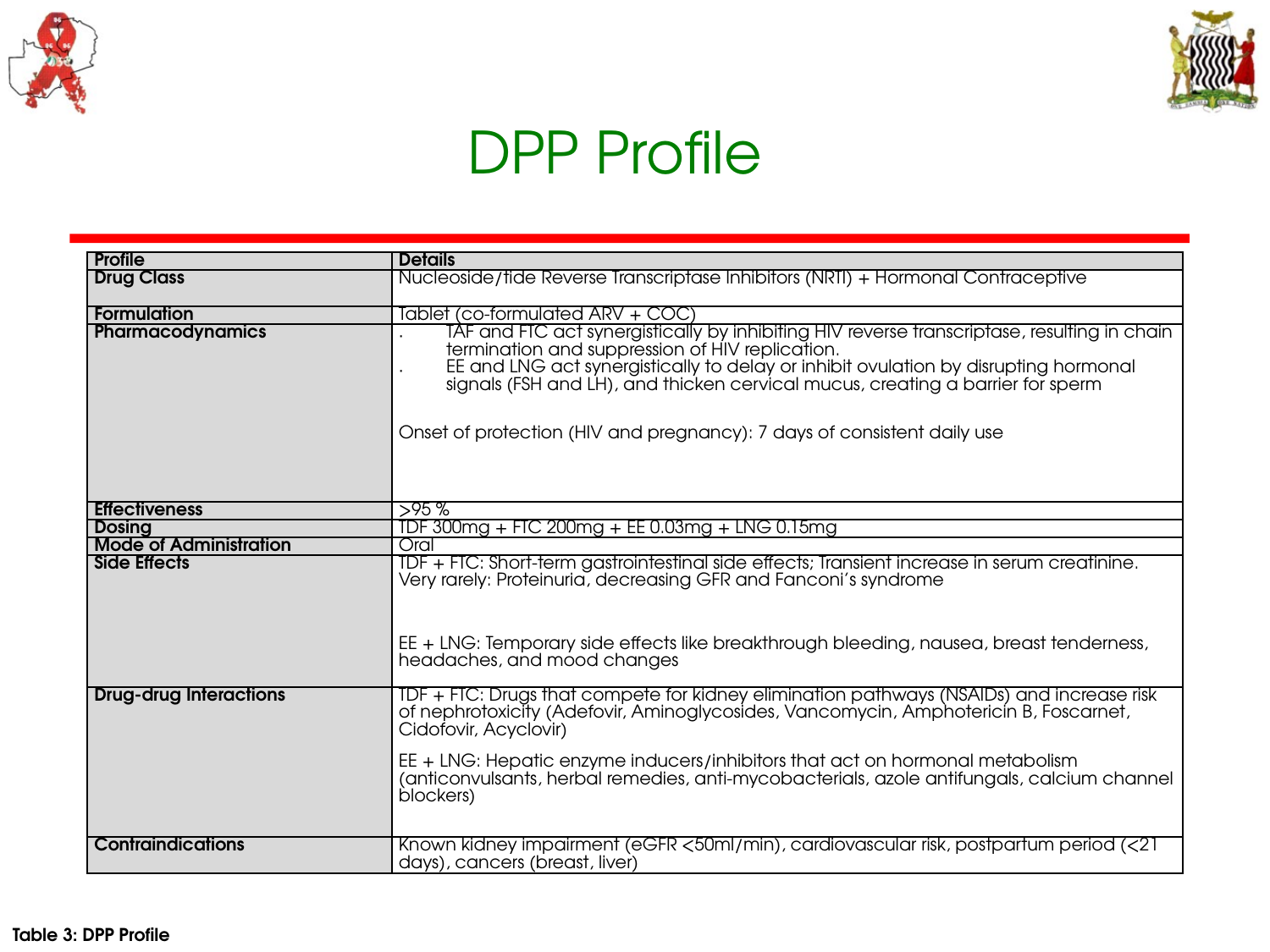

DPP Profile
| Profile | Details |
| --- | --- |
| Drug Class | Nucleoside/tide Reverse Transcriptase Inhibitors (NRTI) + Hormonal Contraceptive |
| Formulation | Tablet (co-formulated ARV + COC) |
| Pharmacodynamics | TAF and FTC act synergistically by inhibiting HIV reverse transcriptase, resulting in chain termination and suppression of HIV replication. EE and LNG act synergistically to delay or inhibit ovulation by disrupting hormonal signals (FSH and LH), and thicken cervical mucus, creating a barrier for sperm   Onset of protection (HIV and pregnancy): 7 days of consistent daily use |
| Effectiveness | >95 % |
| Dosing | TDF 300mg + FTC 200mg + EE 0.03mg + LNG 0.15mg |
| Mode of Administration | Oral |
| Side Effects | TDF + FTC: Short-term gastrointestinal side effects; Transient increase in serum creatinine. Very rarely: Proteinuria, decreasing GFR and Fanconi’s syndrome   EE + LNG: Temporary side effects like breakthrough bleeding, nausea, breast tenderness, headaches, and mood changes |
| Drug-drug Interactions | TDF + FTC: Drugs that compete for kidney elimination pathways (NSAIDs) and increase risk of nephrotoxicity (Adefovir, Aminoglycosides, Vancomycin, Amphotericin B, Foscarnet, Cidofovir, Acyclovir) EE + LNG: Hepatic enzyme inducers/inhibitors that act on hormonal metabolism (anticonvulsants, herbal remedies, anti-mycobacterials, azole antifungals, calcium channel blockers) |
| Contraindications | Known kidney impairment (eGFR <50ml/min), cardiovascular risk, postpartum period (<21 days), cancers (breast, liver) |
Table 3: DPP Profile